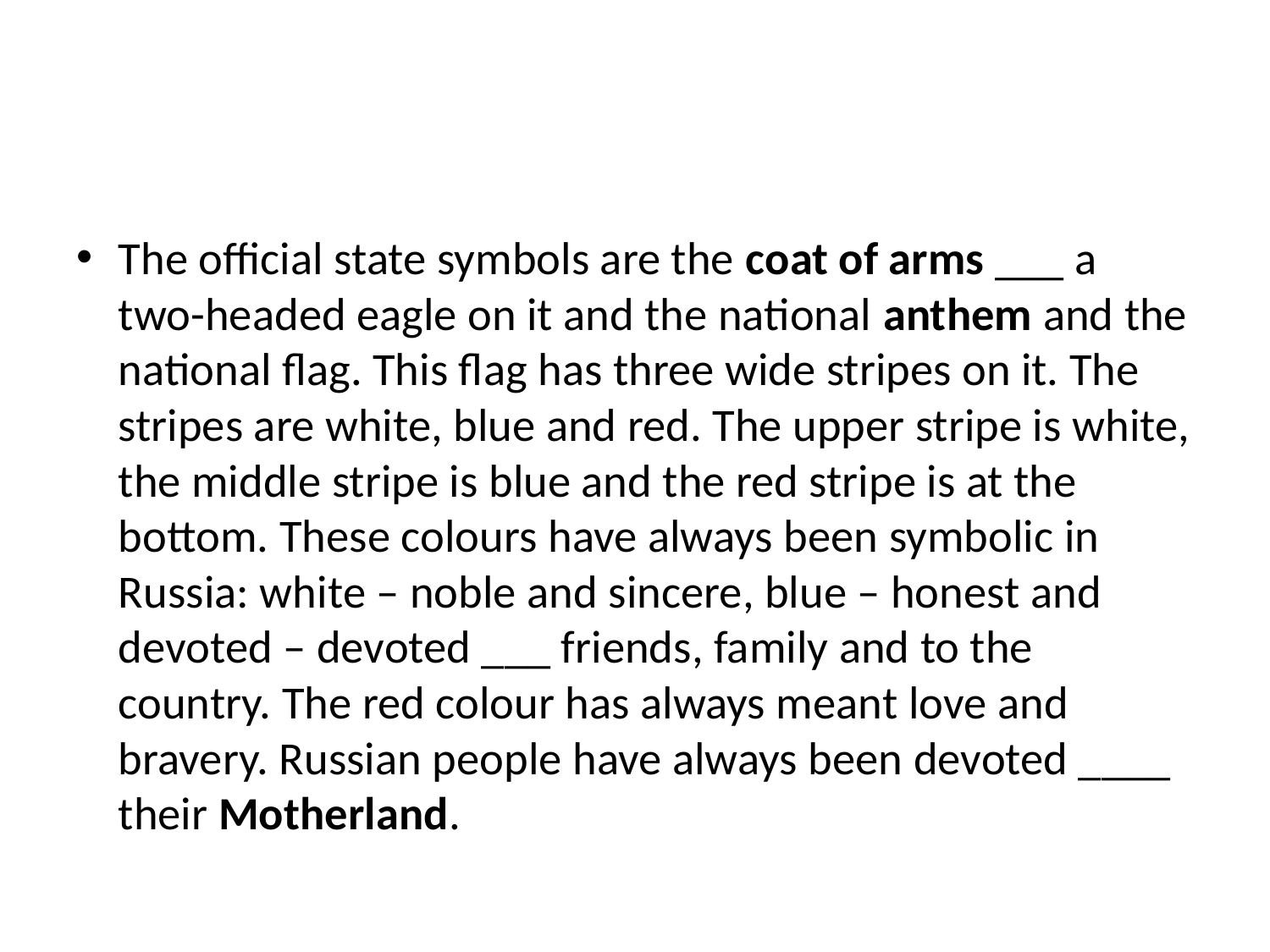

#
The official state symbols are the coat of arms ___ a two-headed eagle on it and the national anthem and the national flag. This flag has three wide stripes on it. The stripes are white, blue and red. The upper stripe is white, the middle stripe is blue and the red stripe is at the bottom. These colours have always been symbolic in Russia: white – noble and sincere, blue – honest and devoted – devoted ___ friends, family and to the country. The red colour has always meant love and bravery. Russian people have always been devoted ____ their Motherland.